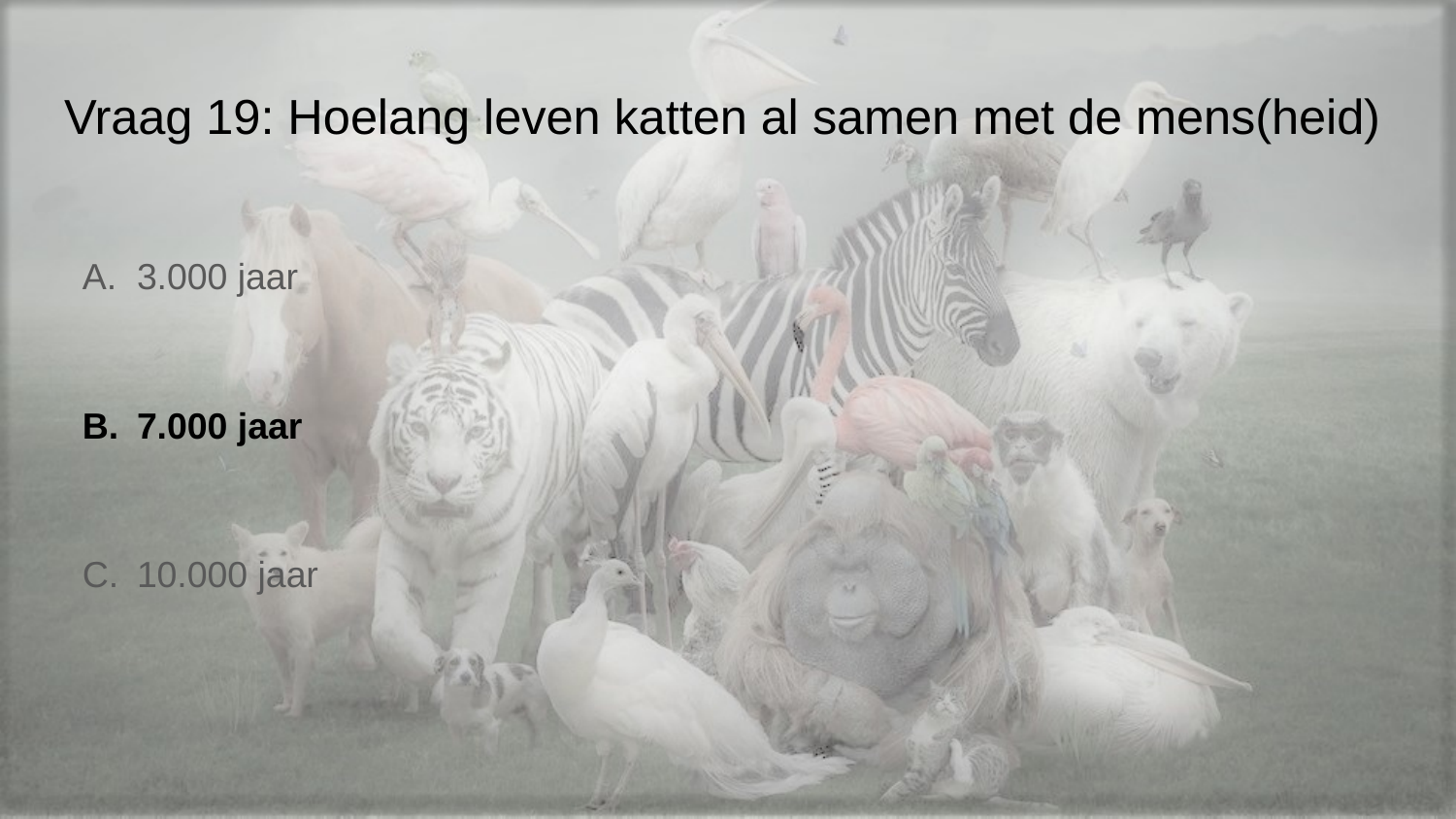

# Vraag 19: Hoelang leven katten al samen met de mens(heid)
3.000 jaar

7.000 jaar

10.000 jaar